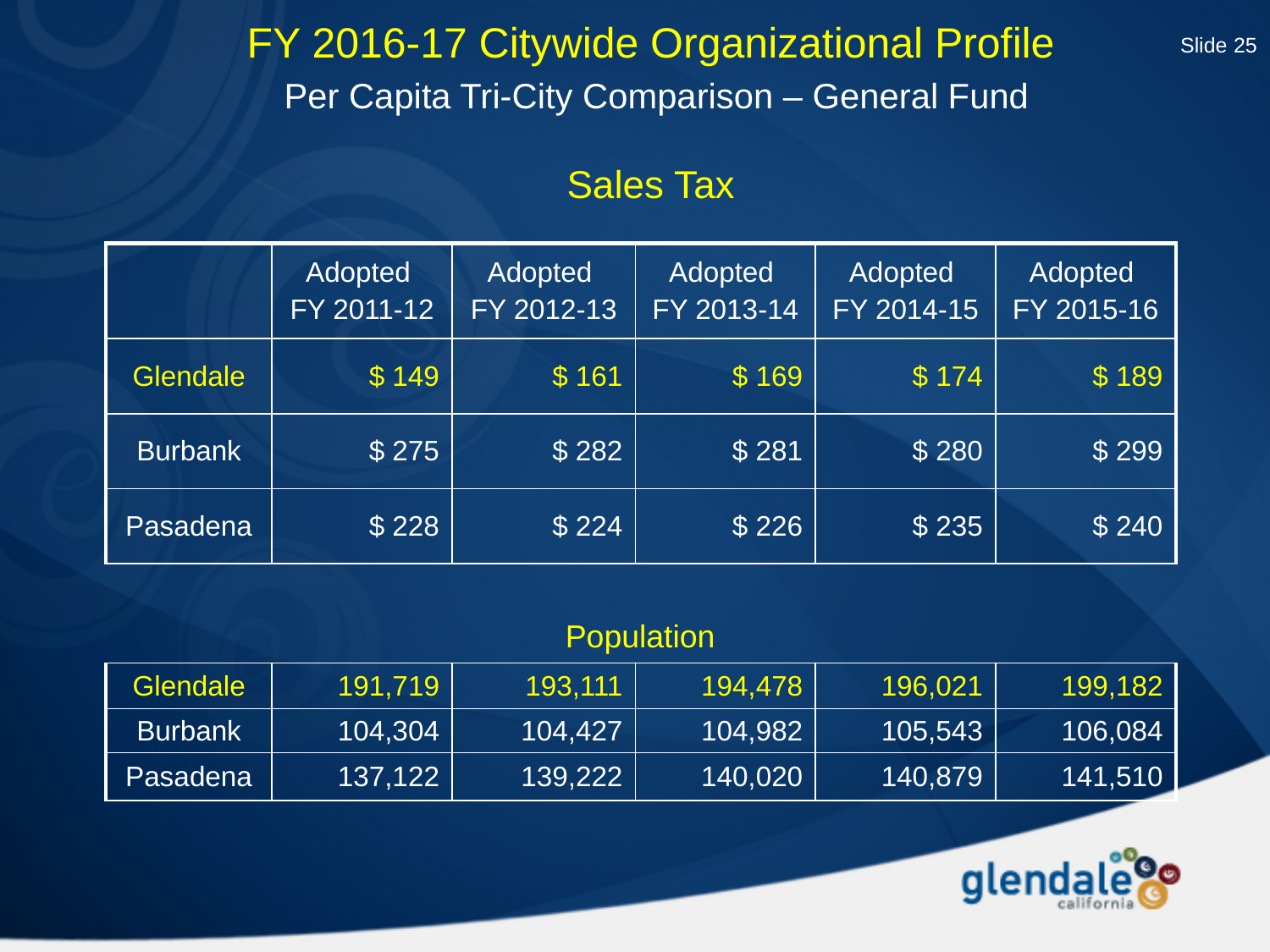

Slide 25
# FY 2016-17 Citywide Organizational Profile Per Capita Tri-City Comparison – General Fund Sales Tax
|  | Adopted FY 2011-12 | Adopted FY 2012-13 | Adopted FY 2013-14 | Adopted FY 2014-15 | Adopted FY 2015-16 |
| --- | --- | --- | --- | --- | --- |
| Glendale | $ 149 | $ 161 | $ 169 | $ 174 | $ 189 |
| Burbank | $ 275 | $ 282 | $ 281 | $ 280 | $ 299 |
| Pasadena | $ 228 | $ 224 | $ 226 | $ 235 | $ 240 |
Population
| Glendale | 191,719 | 193,111 | 194,478 | 196,021 | 199,182 |
| --- | --- | --- | --- | --- | --- |
| Burbank | 104,304 | 104,427 | 104,982 | 105,543 | 106,084 |
| Pasadena | 137,122 | 139,222 | 140,020 | 140,879 | 141,510 |